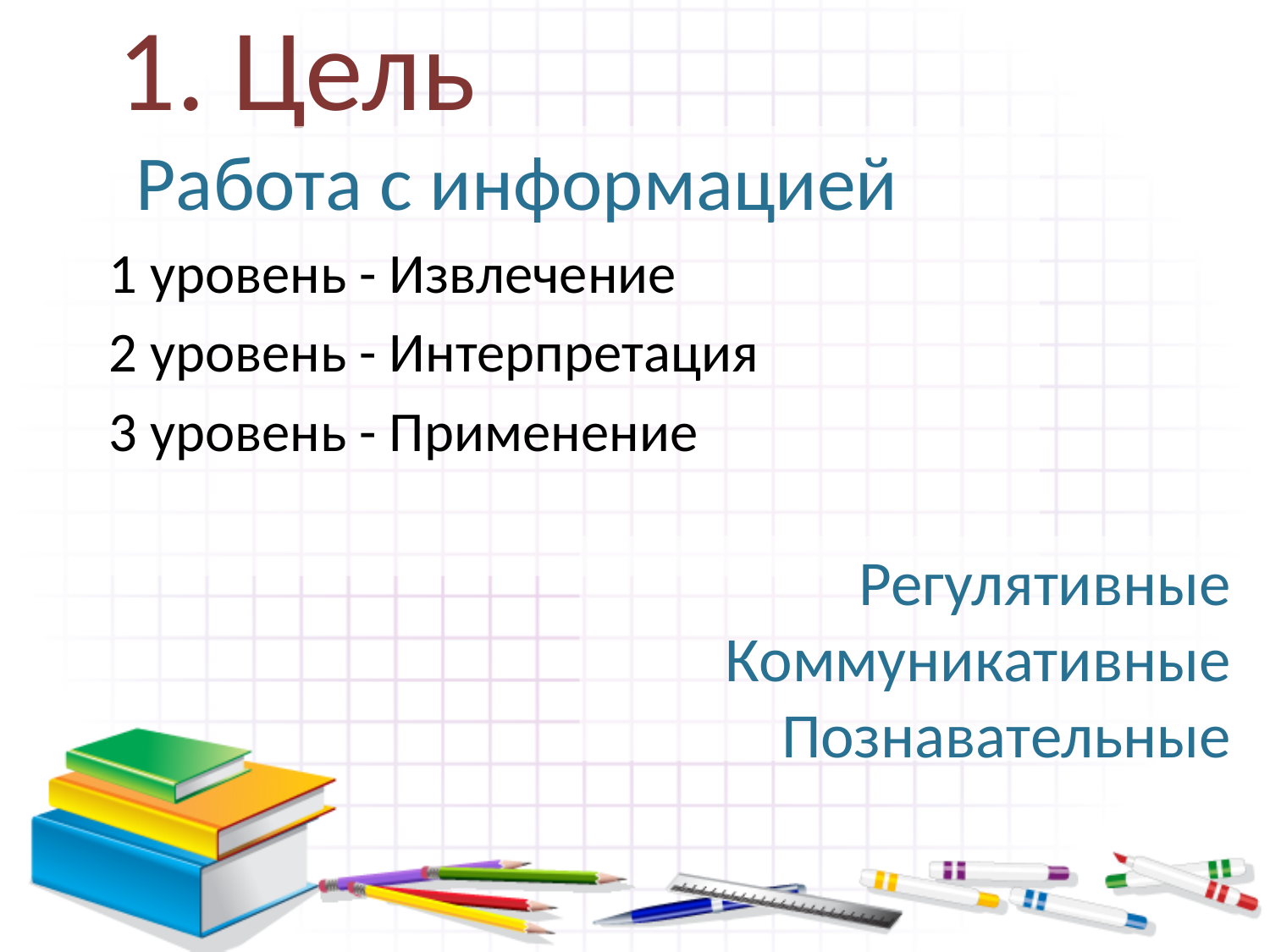

# 1. Цель
Работа с информацией
1 уровень - Извлечение
2 уровень - Интерпретация
3 уровень - Применение
Регулятивные
Коммуникативные
Познавательные